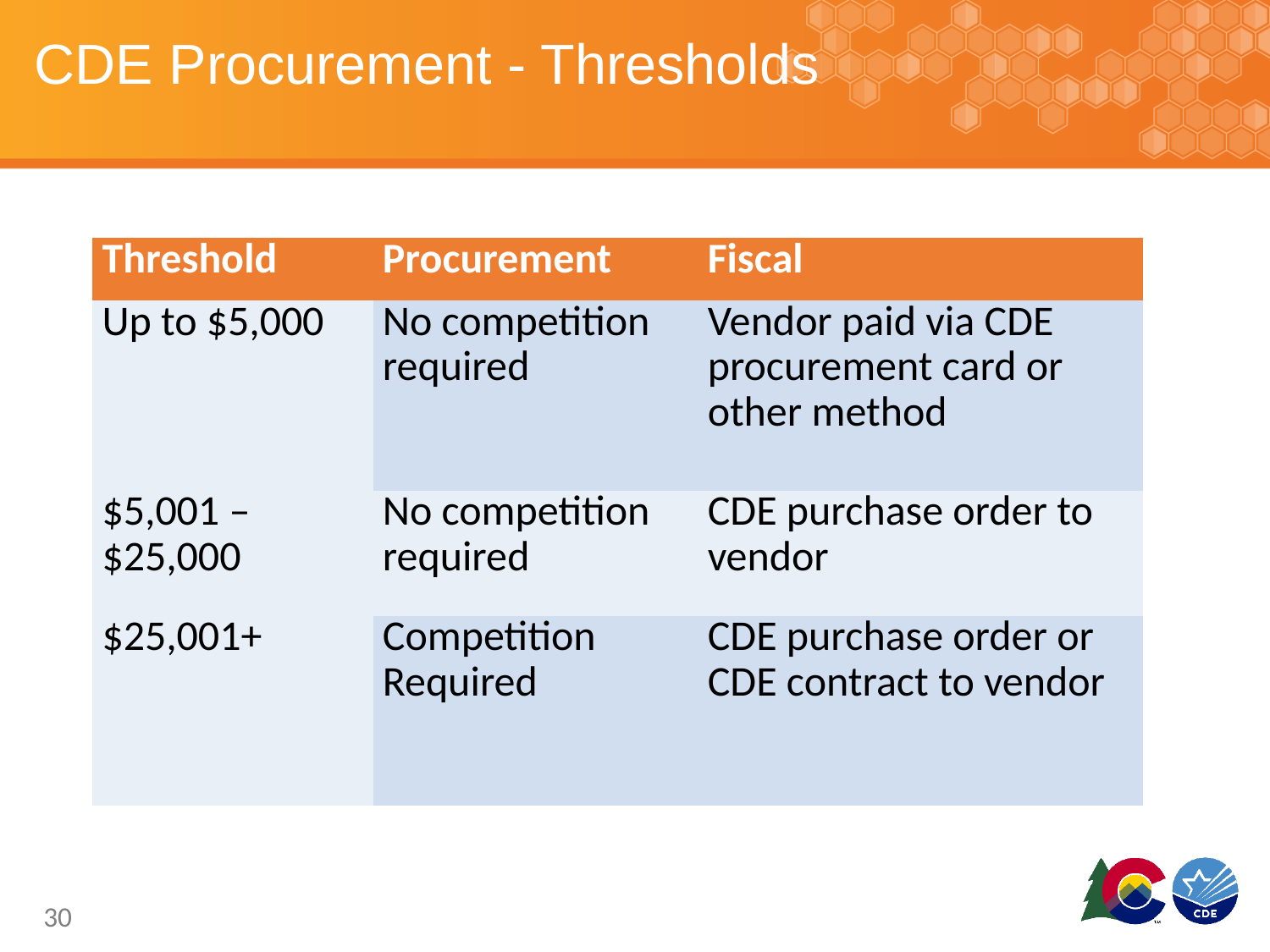

# CDE Procurement - Thresholds
| Threshold | Procurement | Fiscal |
| --- | --- | --- |
| Up to $5,000 | No competition required | Vendor paid via CDE procurement card or other method |
| $5,001 – $25,000 | No competition required | CDE purchase order to vendor |
| $25,001+ | Competition Required | CDE purchase order or CDE contract to vendor |
30